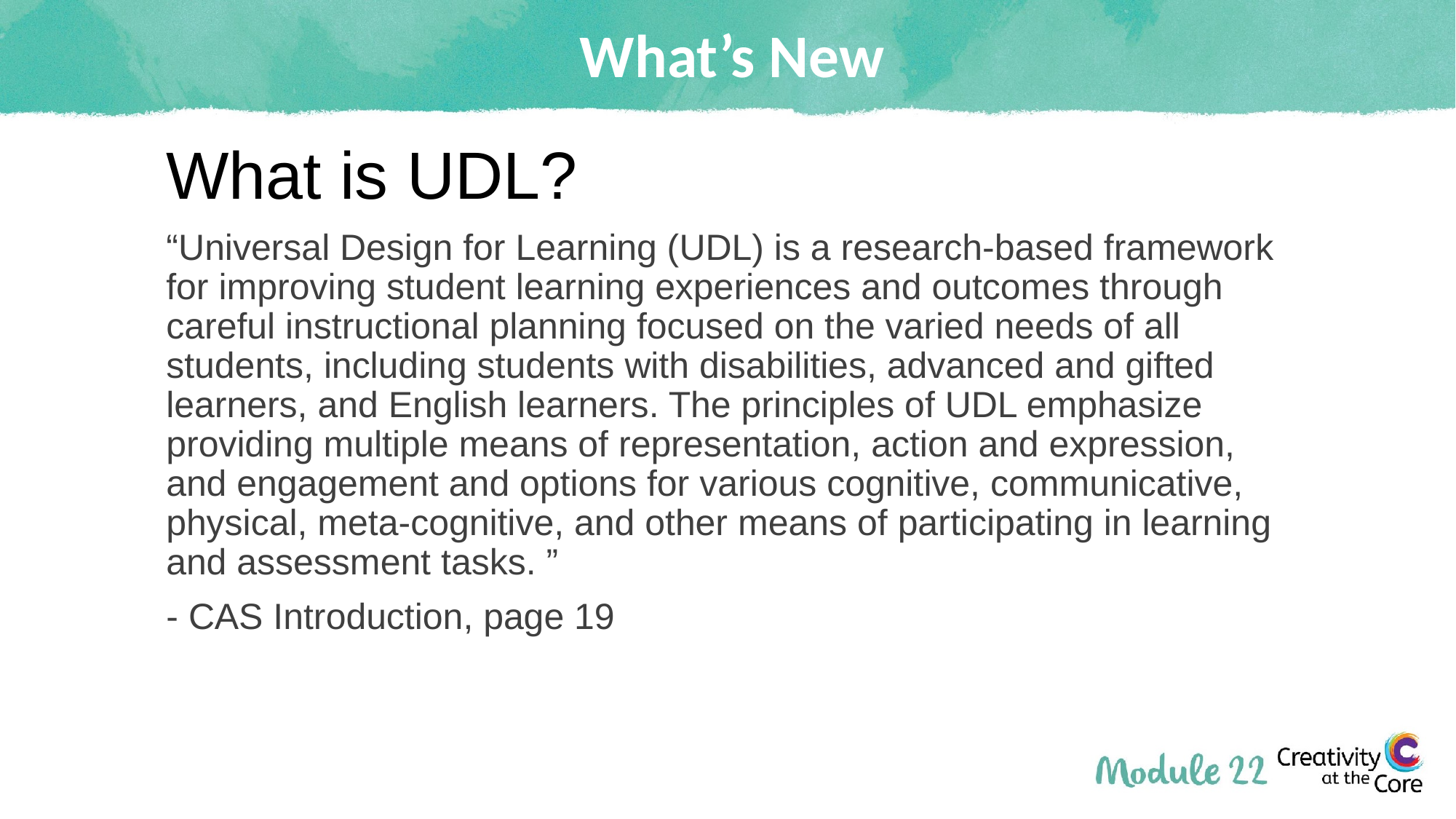

# What’s New
What is UDL?
“Universal Design for Learning (UDL) is a research-based framework for improving student learning experiences and outcomes through careful instructional planning focused on the varied needs of all students, including students with disabilities, advanced and gifted learners, and English learners. The principles of UDL emphasize providing multiple means of representation, action and expression, and engagement and options for various cognitive, communicative, physical, meta-cognitive, and other means of participating in learning and assessment tasks. ”
- CAS Introduction, page 19